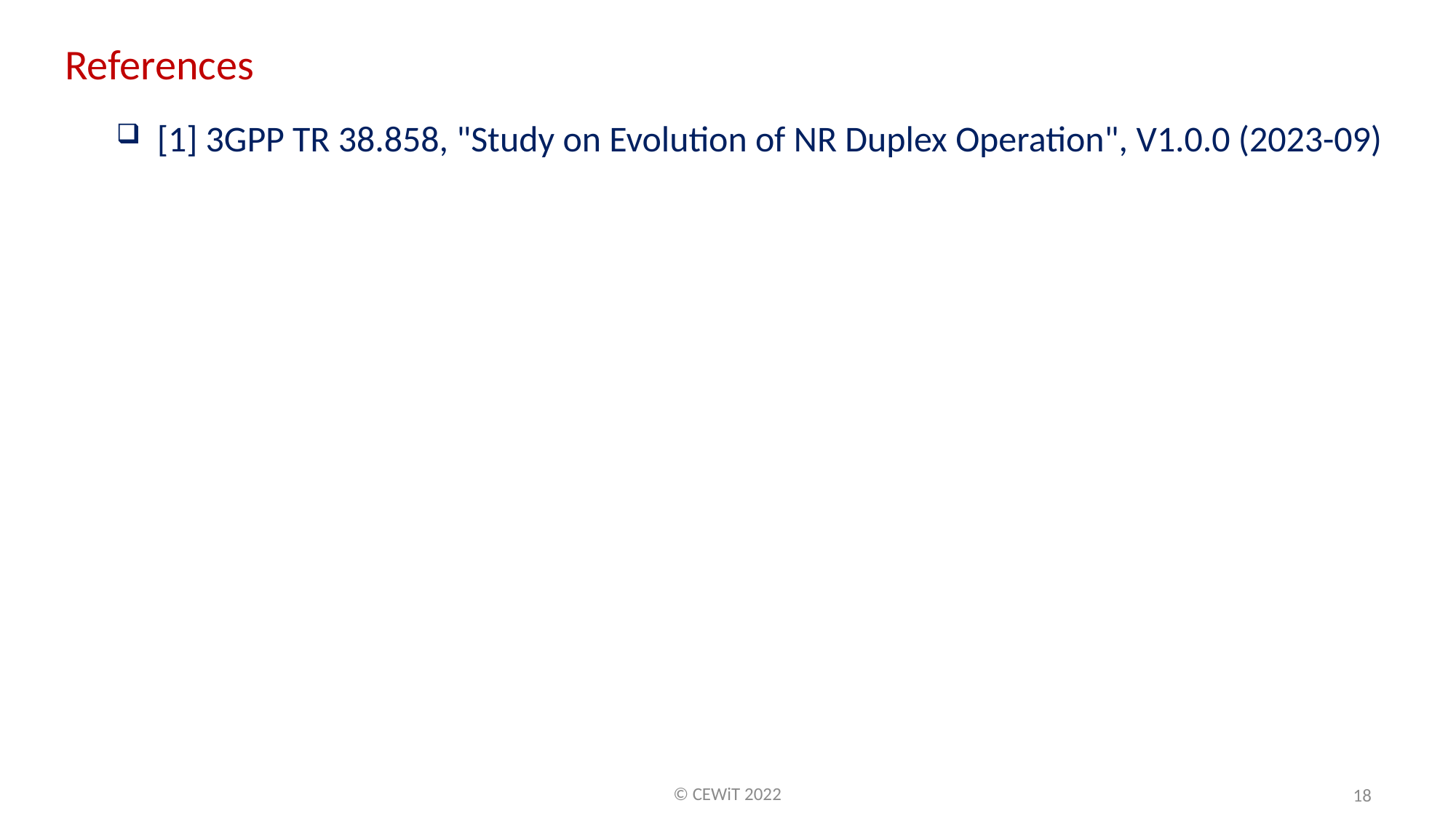

References
[1] 3GPP TR 38.858, "Study on Evolution of NR Duplex Operation", V1.0.0 (2023-09)

© CEWiT 2022
18